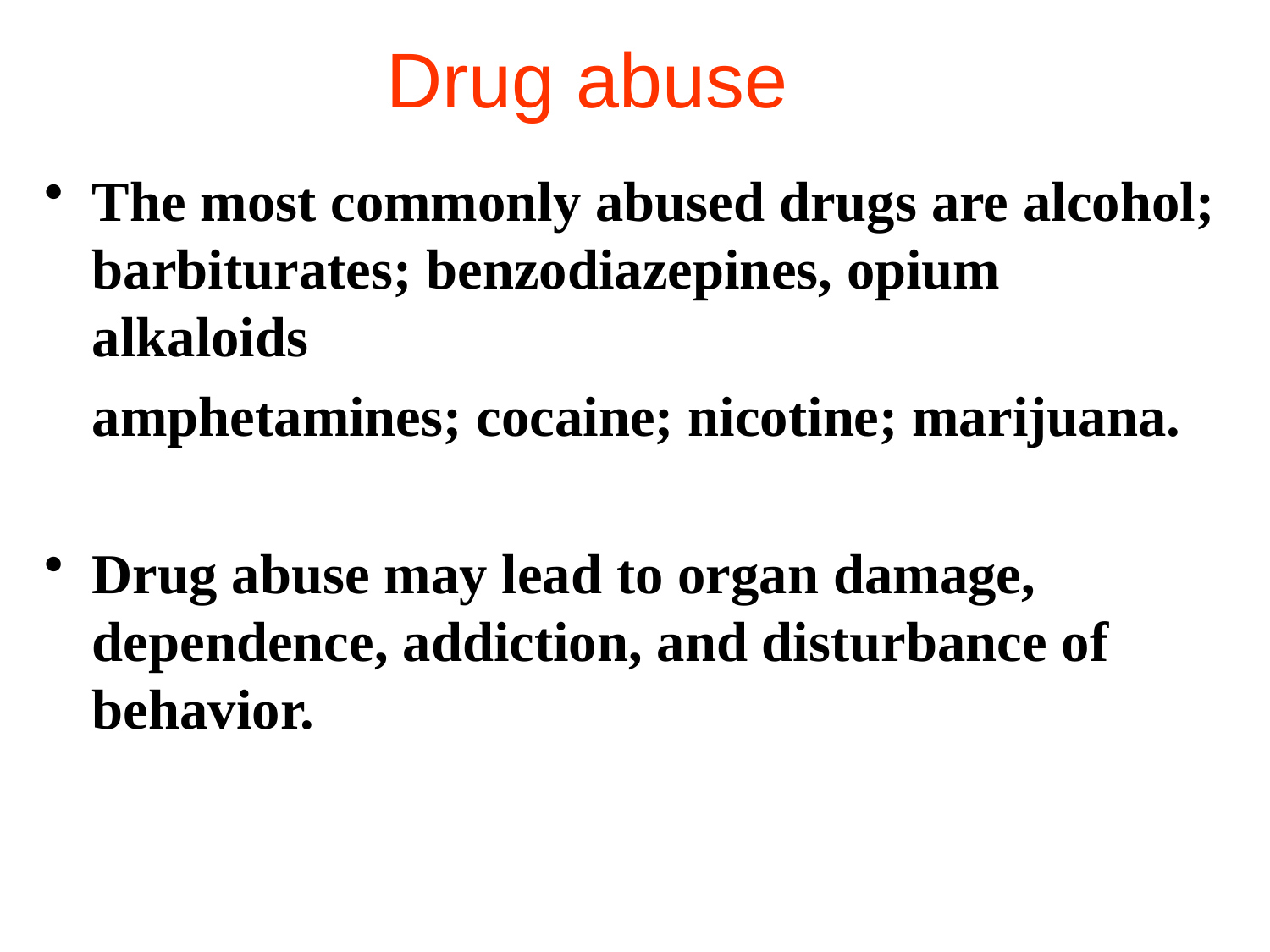

# Drug abuse
The most commonly abused drugs are alcohol; barbiturates; benzodiazepines, opium alkaloids
	amphetamines; cocaine; nicotine; marijuana.

Drug abuse may lead to organ damage, dependence, addiction, and disturbance of behavior.